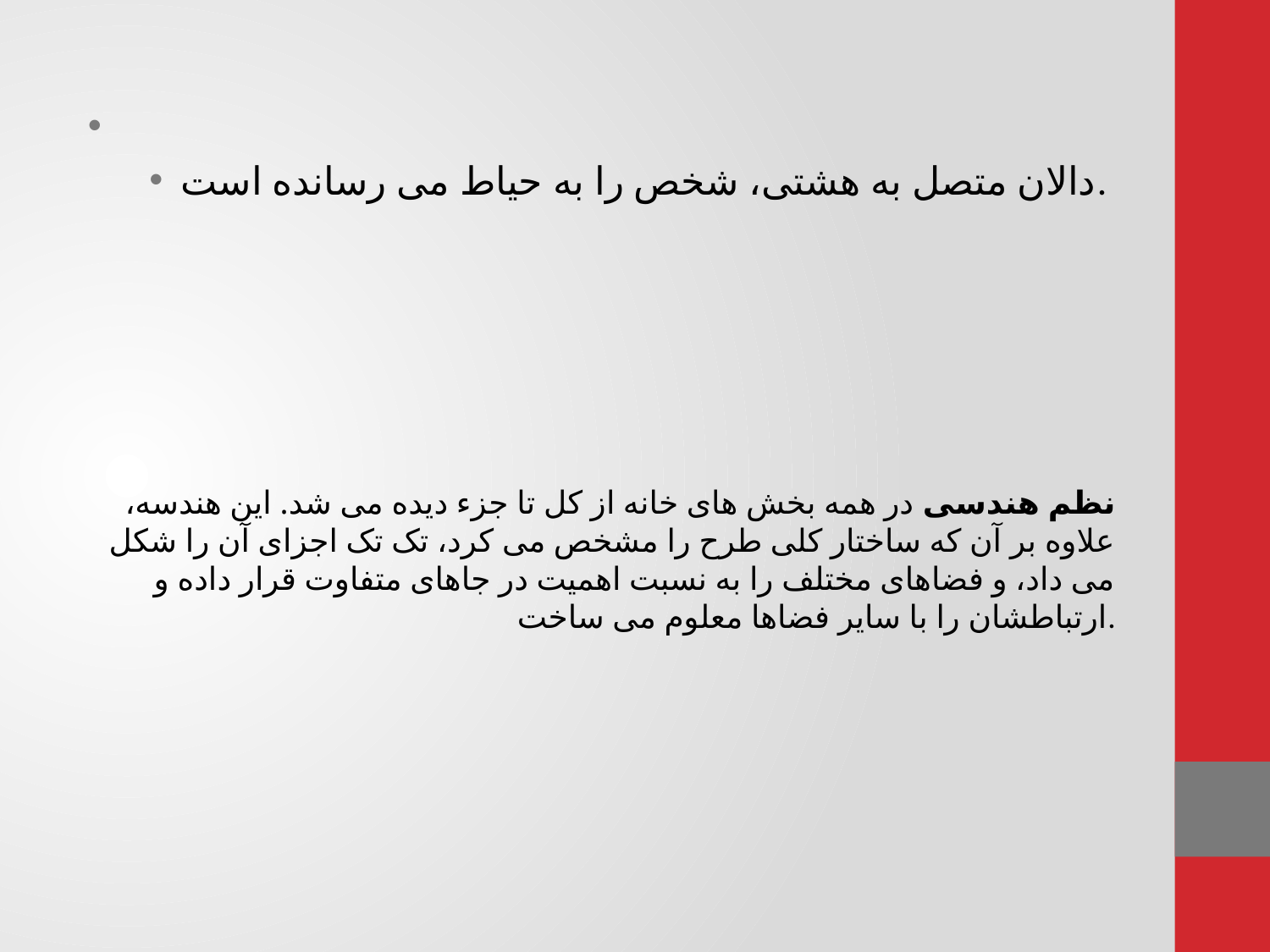

دالان متصل به هشتی، شخص را به حیاط می رسانده است.
نظم هندسی در همه بخش های خانه از کل تا جزء دیده می شد. این هندسه، علاوه بر آن که ساختار کلی طرح را مشخص می کرد، تک تک اجزای آن را شکل می داد، و فضاهای مختلف را به نسبت اهمیت در جاهای متفاوت قرار داده و ارتباطشان را با سایر فضاها معلوم می ساخت.